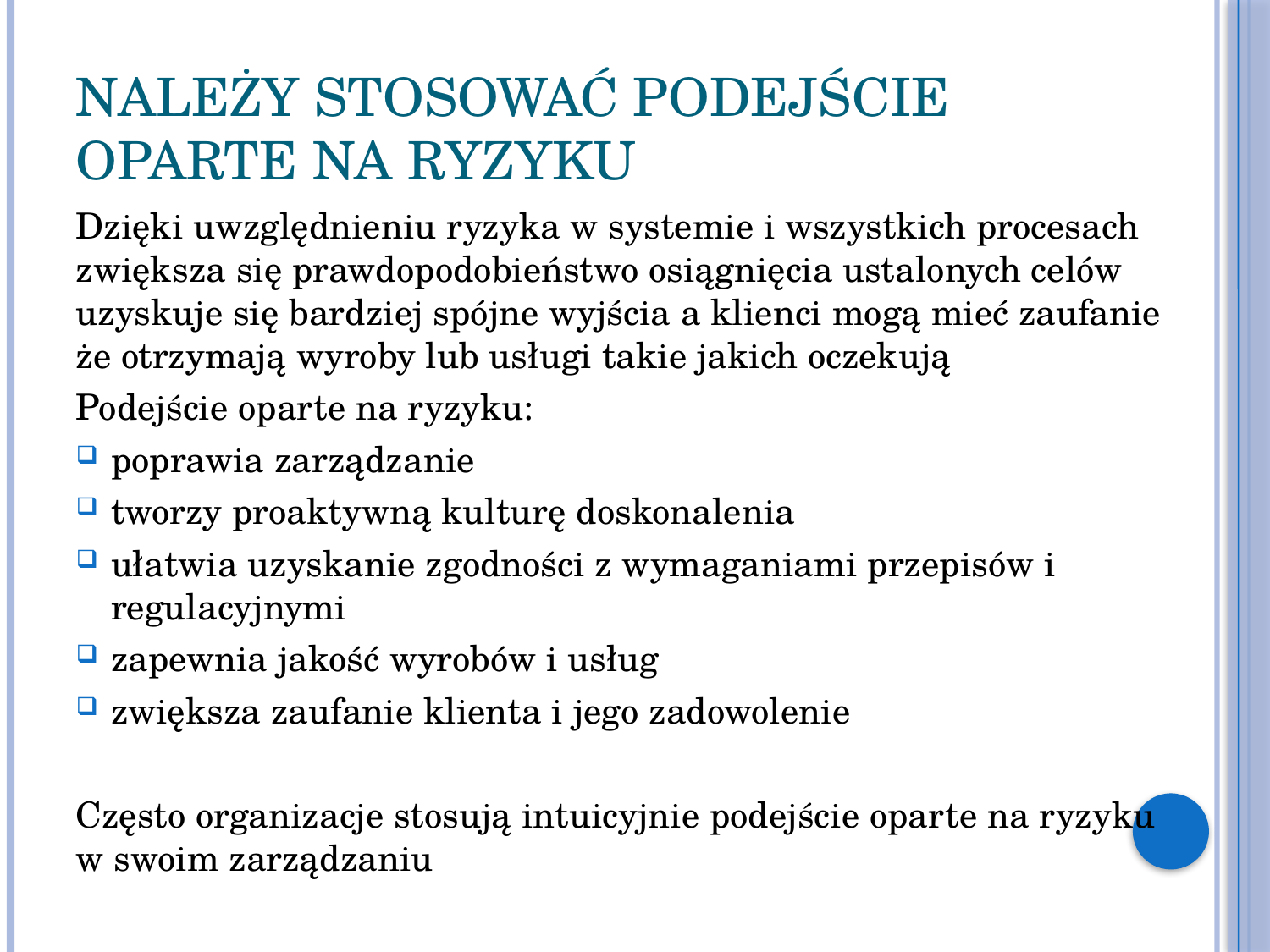

# Należy stosować podejście oparte na ryzyku
Dzięki uwzględnieniu ryzyka w systemie i wszystkich procesach zwiększa się prawdopodobieństwo osiągnięcia ustalonych celów uzyskuje się bardziej spójne wyjścia a klienci mogą mieć zaufanie że otrzymają wyroby lub usługi takie jakich oczekują
Podejście oparte na ryzyku:
poprawia zarządzanie
tworzy proaktywną kulturę doskonalenia
ułatwia uzyskanie zgodności z wymaganiami przepisów i regulacyjnymi
zapewnia jakość wyrobów i usług
zwiększa zaufanie klienta i jego zadowolenie

Często organizacje stosują intuicyjnie podejście oparte na ryzyku w swoim zarządzaniu